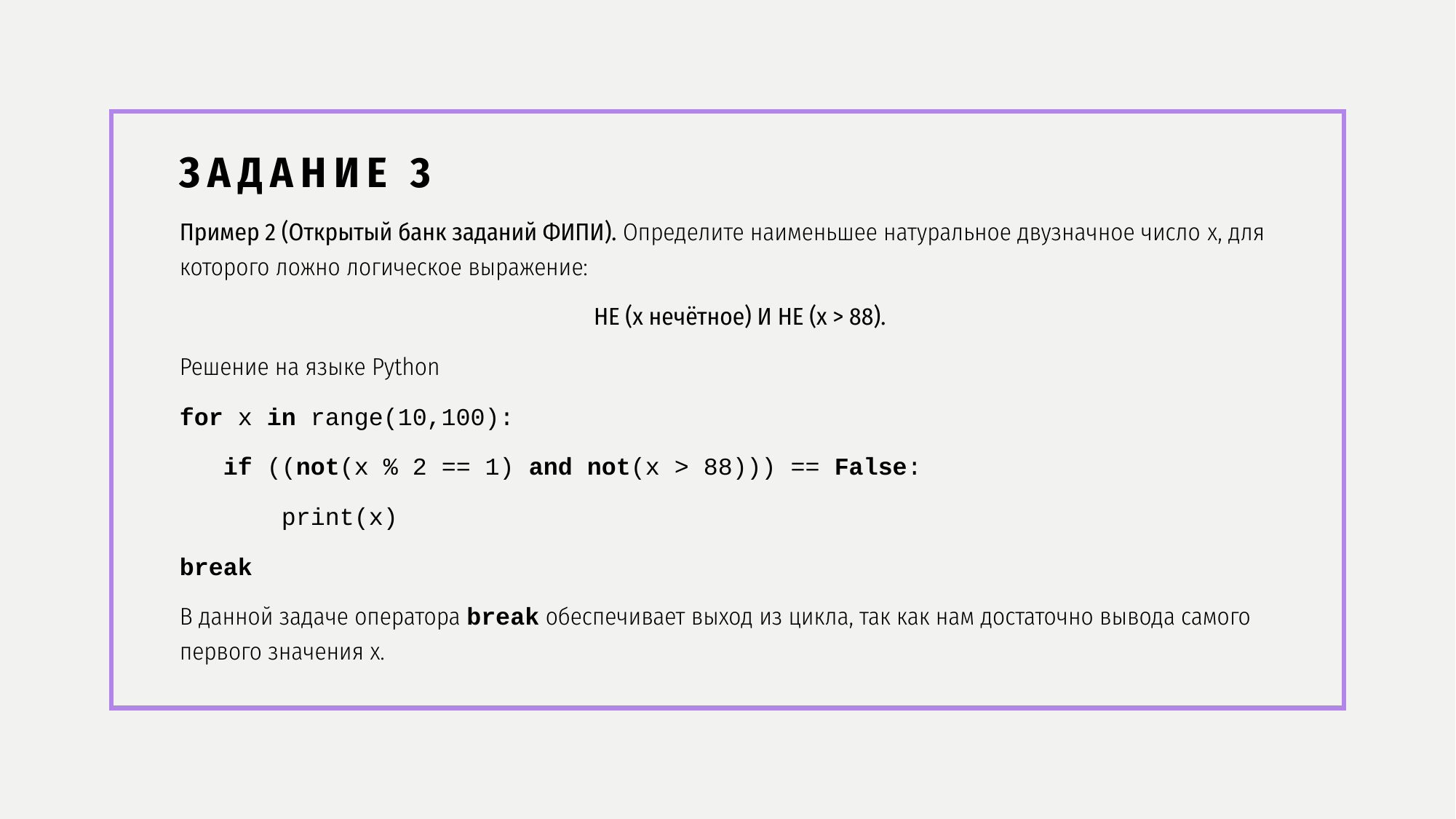

# Задание 3
Пример 2 (Открытый банк заданий ФИПИ). Определите наименьшее натуральное двузначное число x, для которого ложно логическое выражение:
НЕ (x нечётное) И НЕ (x > 88).
Решение на языке Python
for x in range(10,100):
   if ((not(x % 2 == 1) and not(x > 88))) == False:
       print(x)
break
В данной задаче оператора break обеспечивает выход из цикла, так как нам достаточно вывода самого первого значения x.